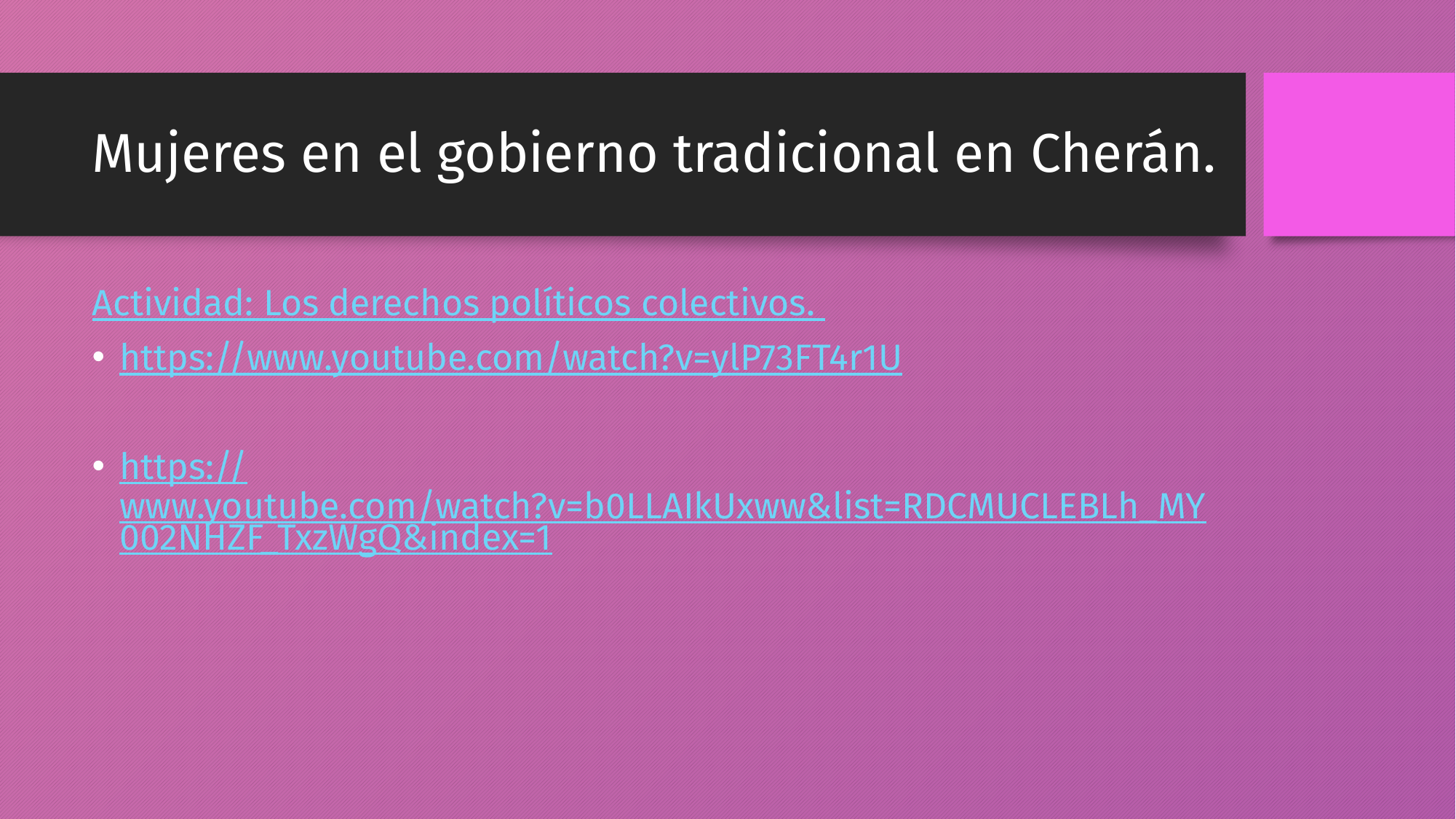

# Mujeres en el gobierno tradicional en Cherán.
Actividad: Los derechos políticos colectivos.
https://www.youtube.com/watch?v=ylP73FT4r1U

https://www.youtube.com/watch?v=b0LLAIkUxww&list=RDCMUCLEBLh_MY002NHZF_TxzWgQ&index=1